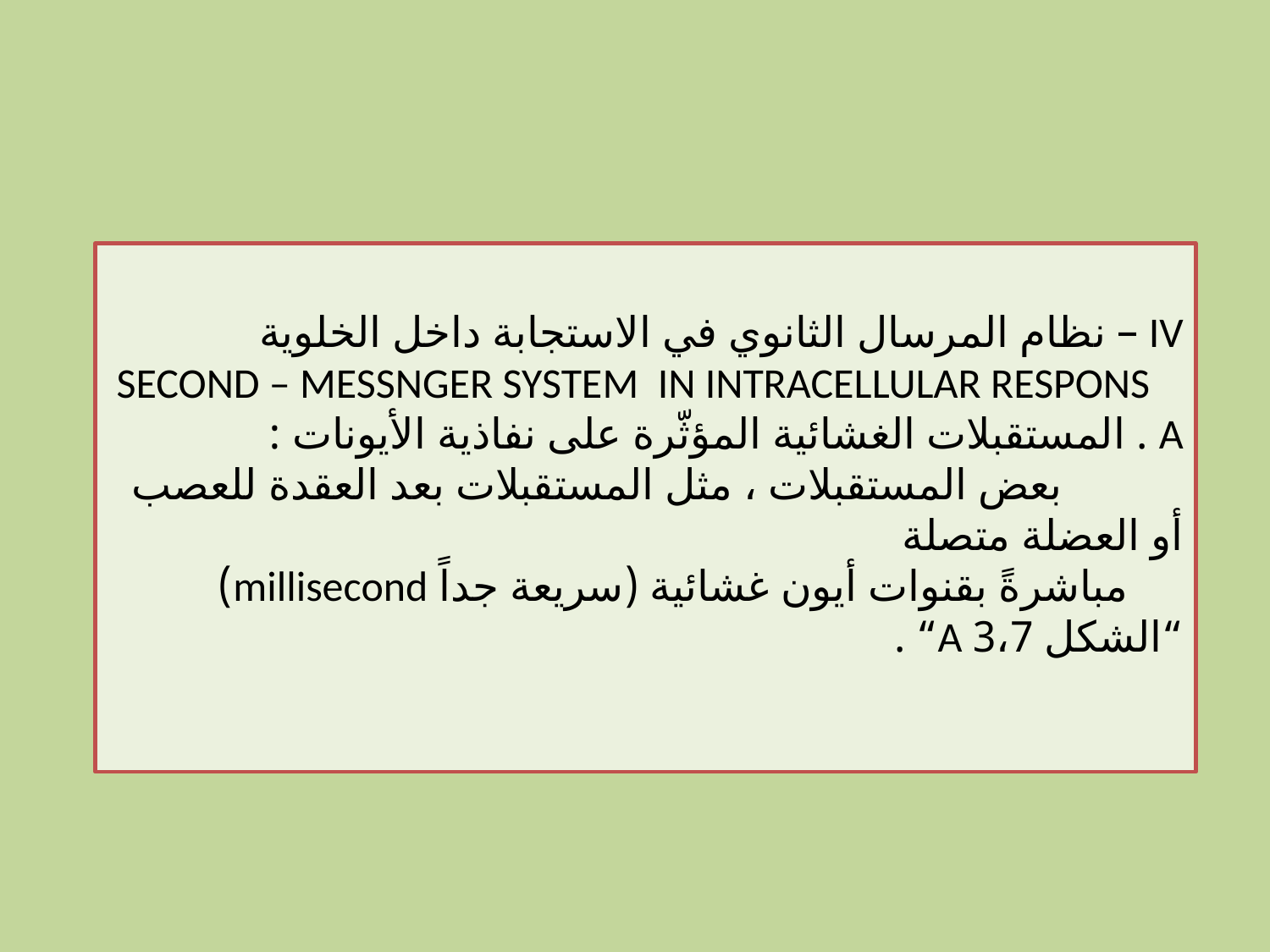

#

IV – نظام المرسال الثانوي في الاستجابة داخل الخلوية
   SECOND – MESSNGER SYSTEM  IN INTRACELLULAR RESPONS
A . المستقبلات الغشائية المؤثّرة على نفاذية الأيونات :
           بعض المستقبلات ، مثل المستقبلات بعد العقدة للعصب أو العضلة متصلة
     مباشرةً بقنوات أيون غشائية (سريعة جداً millisecond)  “الشكل 3،7 A“ .